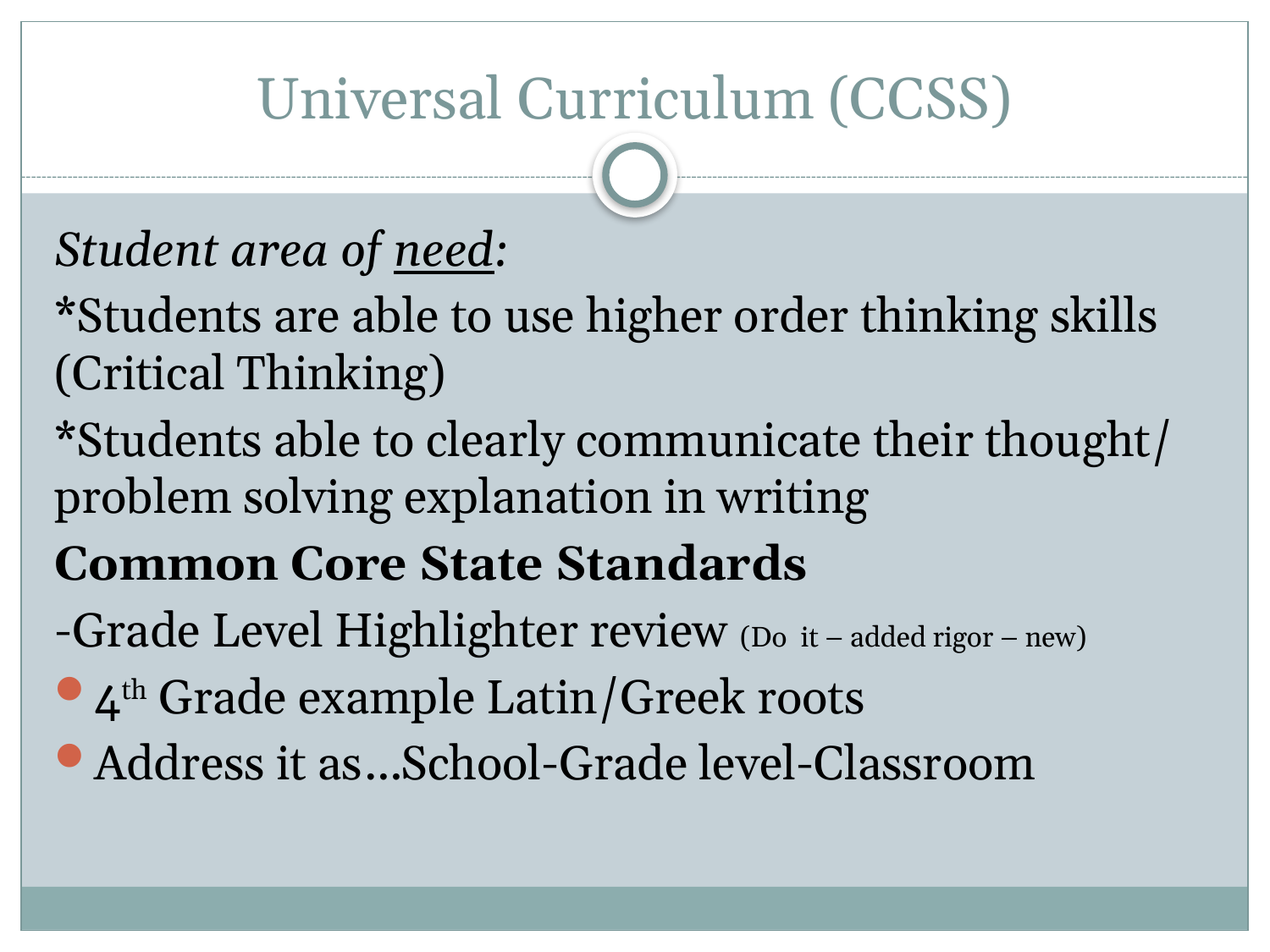

# Universal Curriculum (CCSS)
Student area of need:
*Students are able to use higher order thinking skills (Critical Thinking)
*Students able to clearly communicate their thought/ problem solving explanation in writing
Common Core State Standards
-Grade Level Highlighter review (Do  it – added rigor – new)
4th Grade example Latin/Greek roots
Address it as…School-Grade level-Classroom